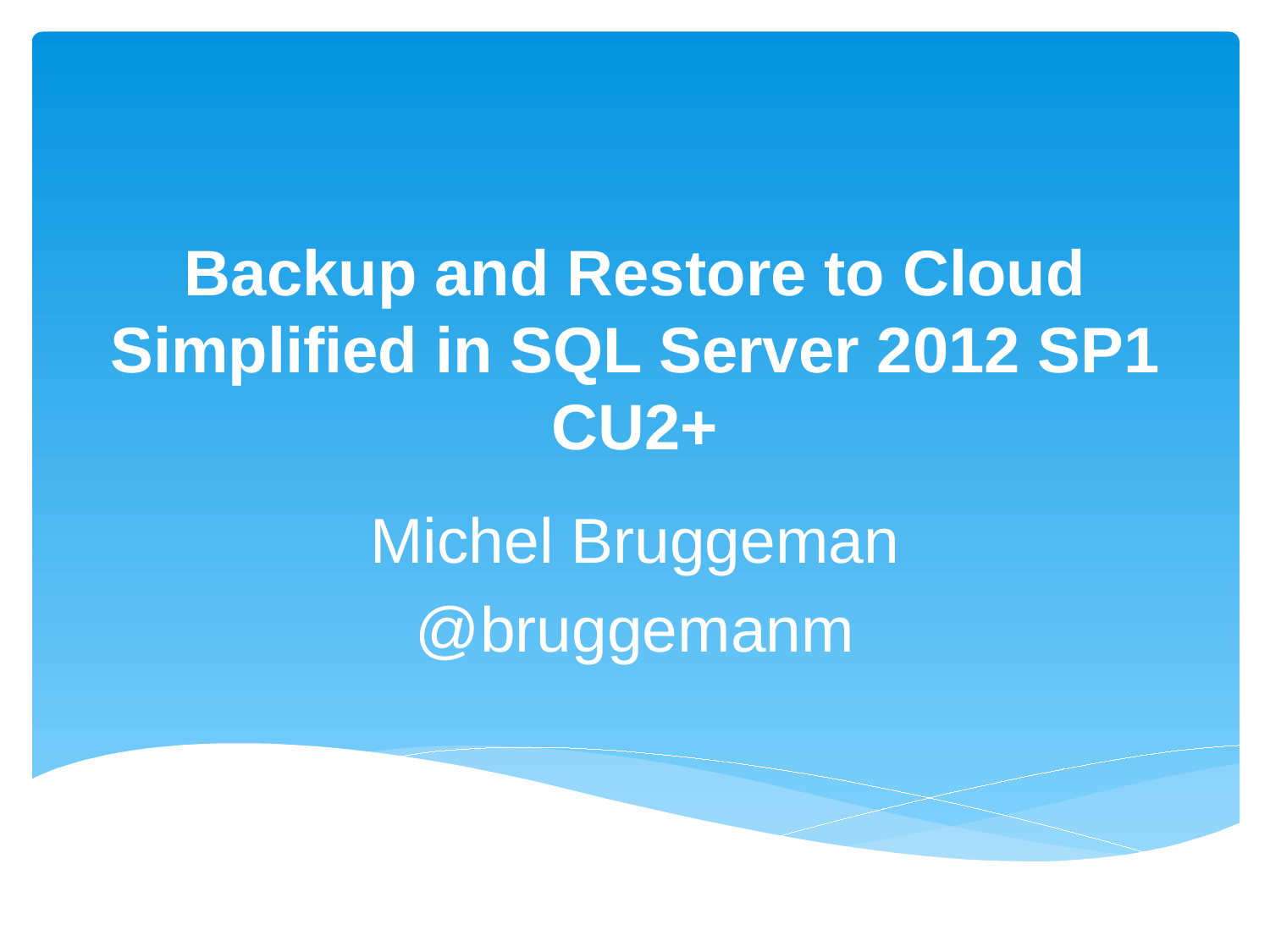

# Backup and Restore to Cloud Simplified in SQL Server 2012 SP1 CU2+
Michel Bruggeman
@bruggemanm